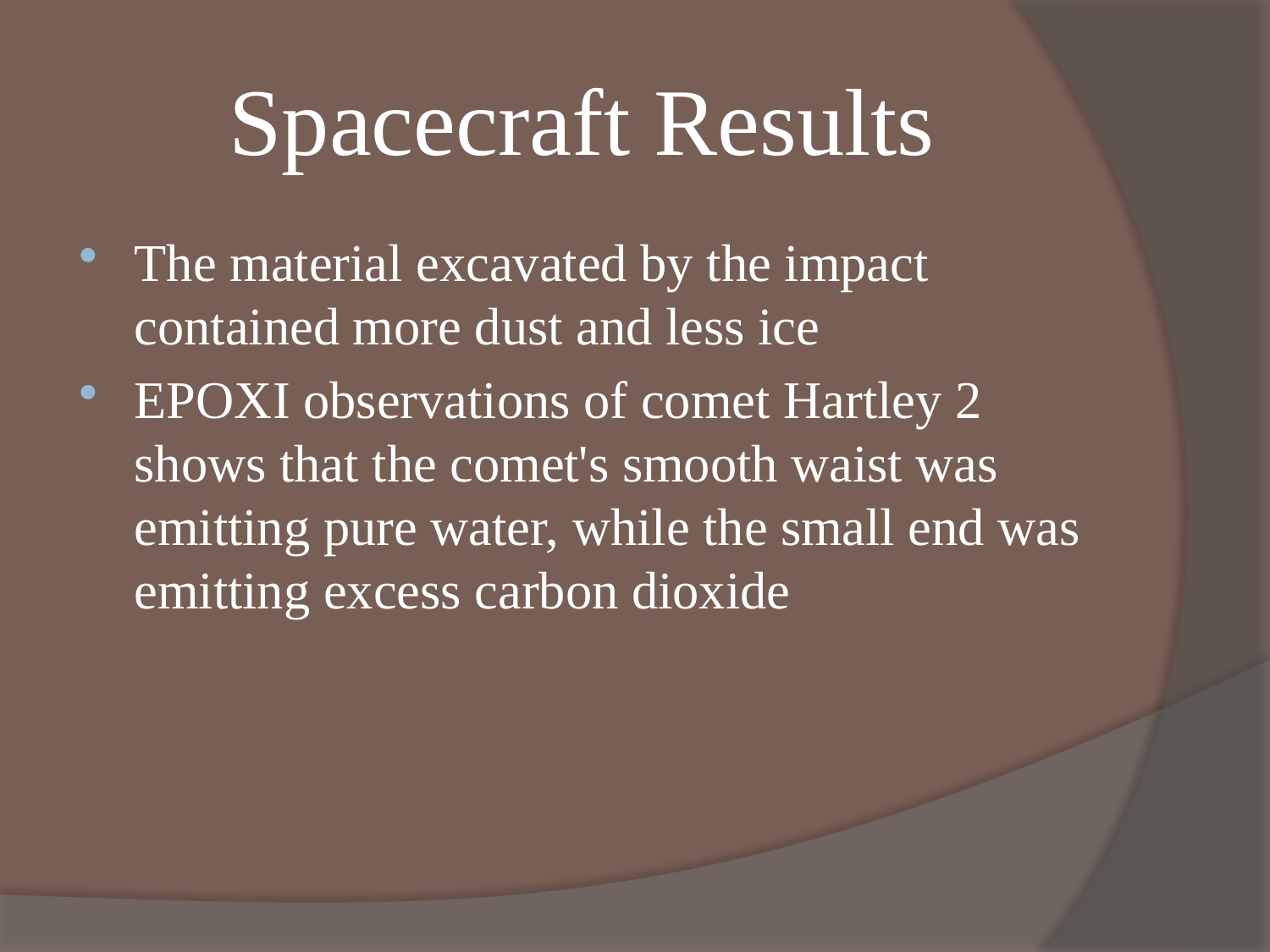

# Spacecraft Results
The material excavated by the impact contained more dust and less ice
EPOXI observations of comet Hartley 2 shows that the comet's smooth waist was emitting pure water, while the small end was emitting excess carbon dioxide